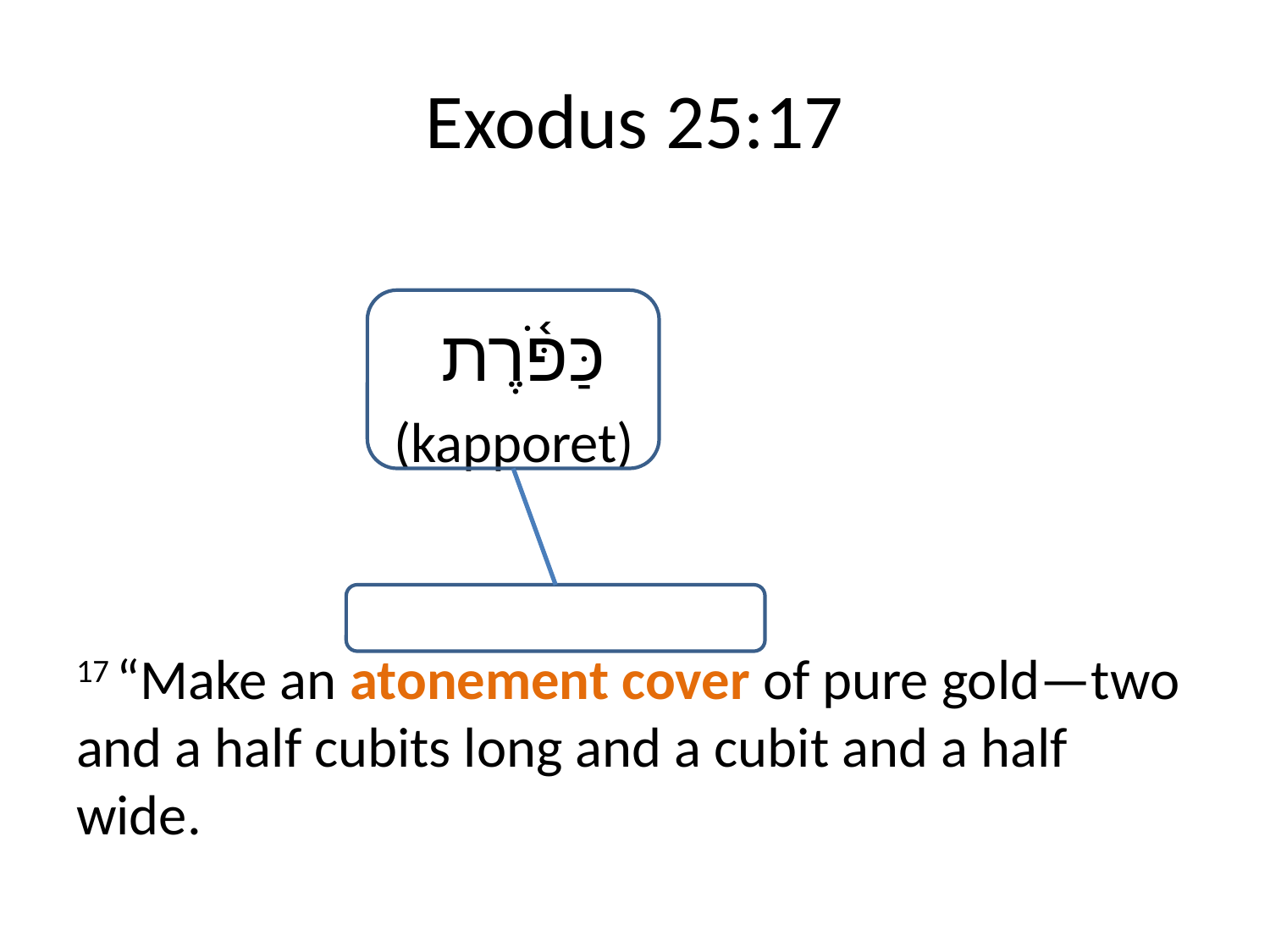

# Exodus 25:17

כַּפֹּ֫רֶת
		     (kapporet)

17 “Make an atonement cover of pure gold—two and a half cubits long and a cubit and a half wide.